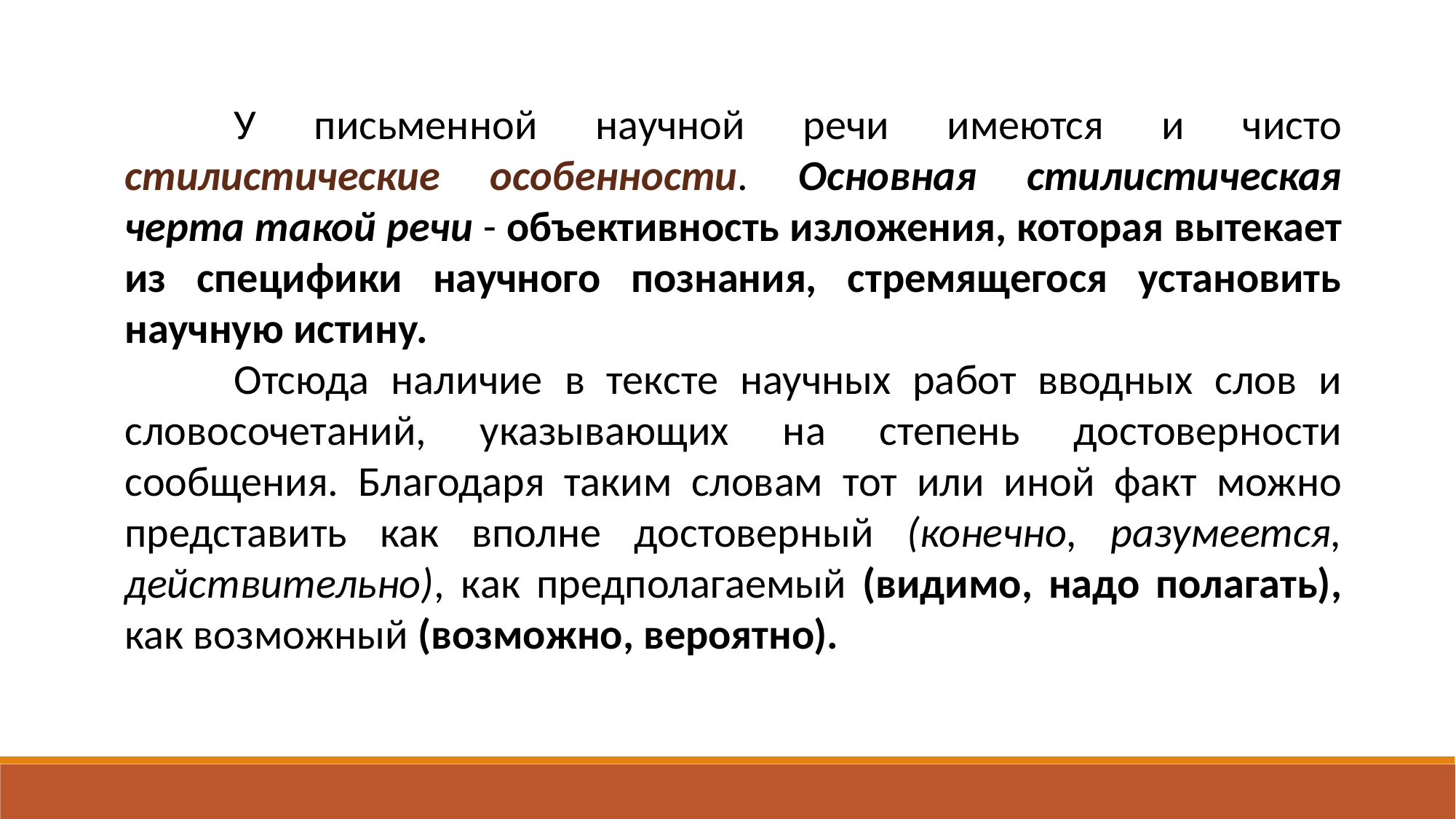

У письменной научной речи имеются и чисто стилистические особенности. Основная стилистическая черта такой речи - объективность изложения, которая вытекает из специфики научного познания, стремящегося установить научную истину.
	Отсюда наличие в тексте научных работ вводных слов и словосочетаний, указывающих на степень достоверности сообщения. Благодаря таким словам тот или иной факт можно представить как вполне достоверный (конечно, разумеется, действительно), как предполагаемый (видимо, надо полагать), как возможный (возможно, вероятно).